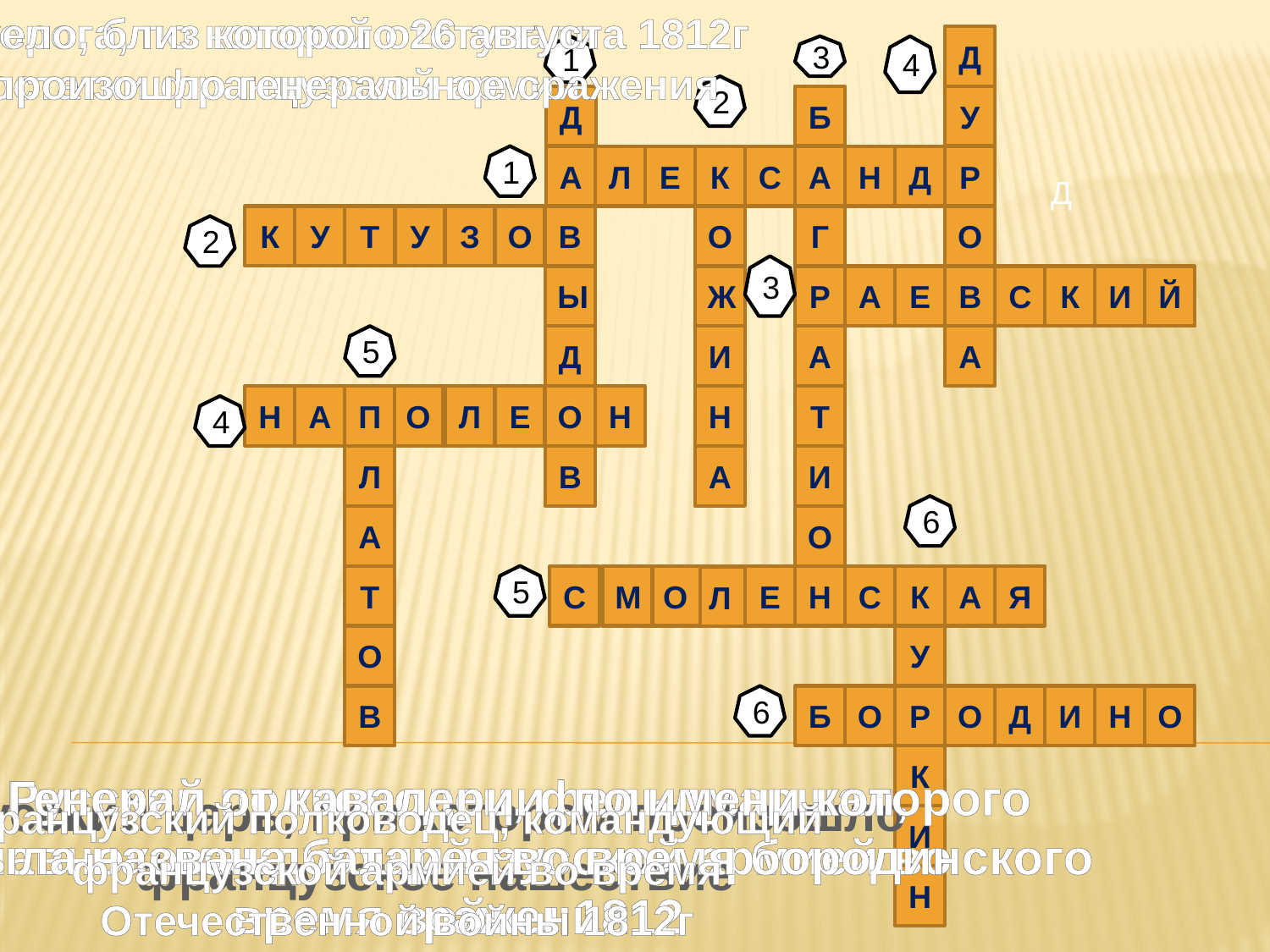

Дорога, по которой отступали
остатки французской армии
Село, близ которого 26 августа 1812г
произошло генеральное сражения
Д
1
3
4
2
Д
Б
У
1
А
Л
Е
К
С
А
Н
Д
Р
Д
К
У
Т
У
З
О
В
О
Г
О
2
3
Ы
Ж
Р
А
Е
В
С
К
И
Й
5
Д
И
А
А
Н
А
П
О
Л
Е
О
Н
Н
Т
4
Л
В
А
И
6
А
О

Т
5
С
М
О
Е
Н
С
К
А
Я
Л
О
У
#
В
6
Б
О
Р
О
Д
И
Н
О
К
Русский полководец, фельдмаршал,
Главнокомандующий русской армией во
время войны 1812
Генерал от кавалерии, по имени которого
была названа батарея во время бородинского
сражения
Русский царь, при котором произошло
 французское нашествие
Французский полководец, командующий
 французской армией во время
 Отечественной войны 1812г
И
Н